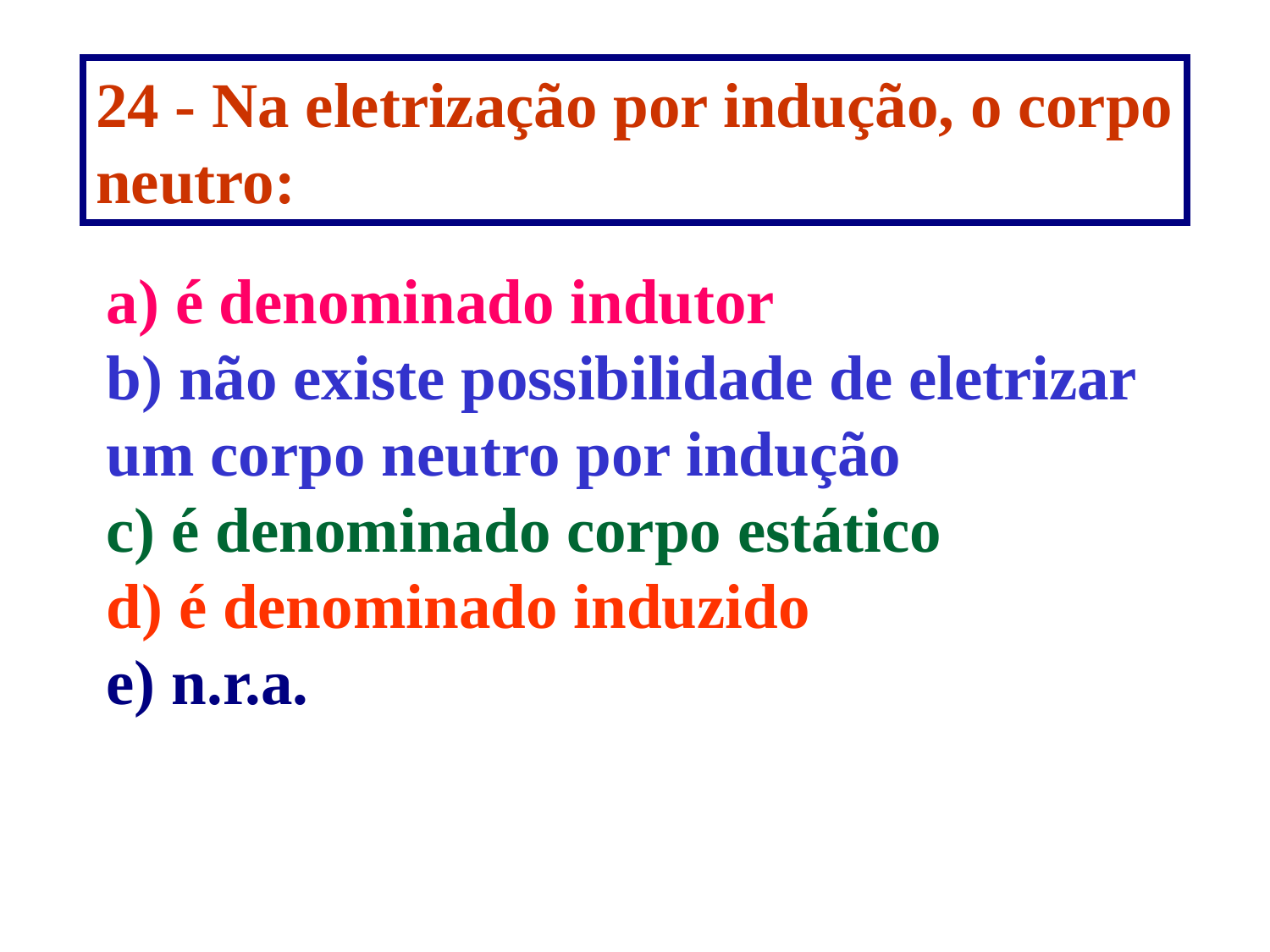

24 - Na eletrização por indução, o corpo
neutro:
a) é denominado indutor
b) não existe possibilidade de eletrizar
um corpo neutro por indução
c) é denominado corpo estático
d) é denominado induzido
e) n.r.a.